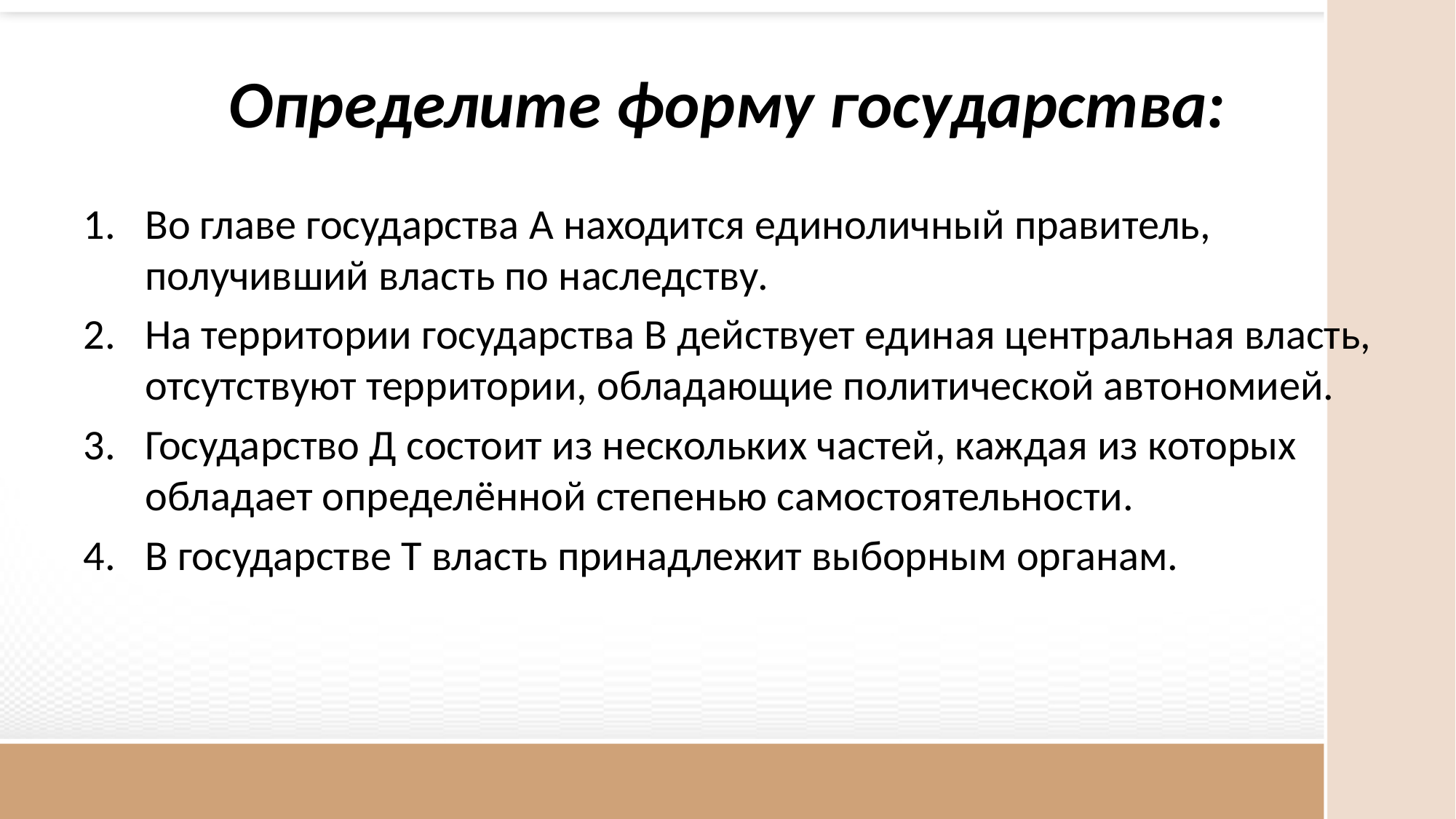

# Определите форму государства:
Во главе государства А находится единоличный правитель, получивший власть по наследству.
На территории государства В действует единая центральная власть, отсутствуют территории, обладающие политической автономией.
Государство Д состоит из нескольких частей, каждая из которых обладает определённой степенью самостоятельности.
В государстве Т власть принадлежит выборным органам.